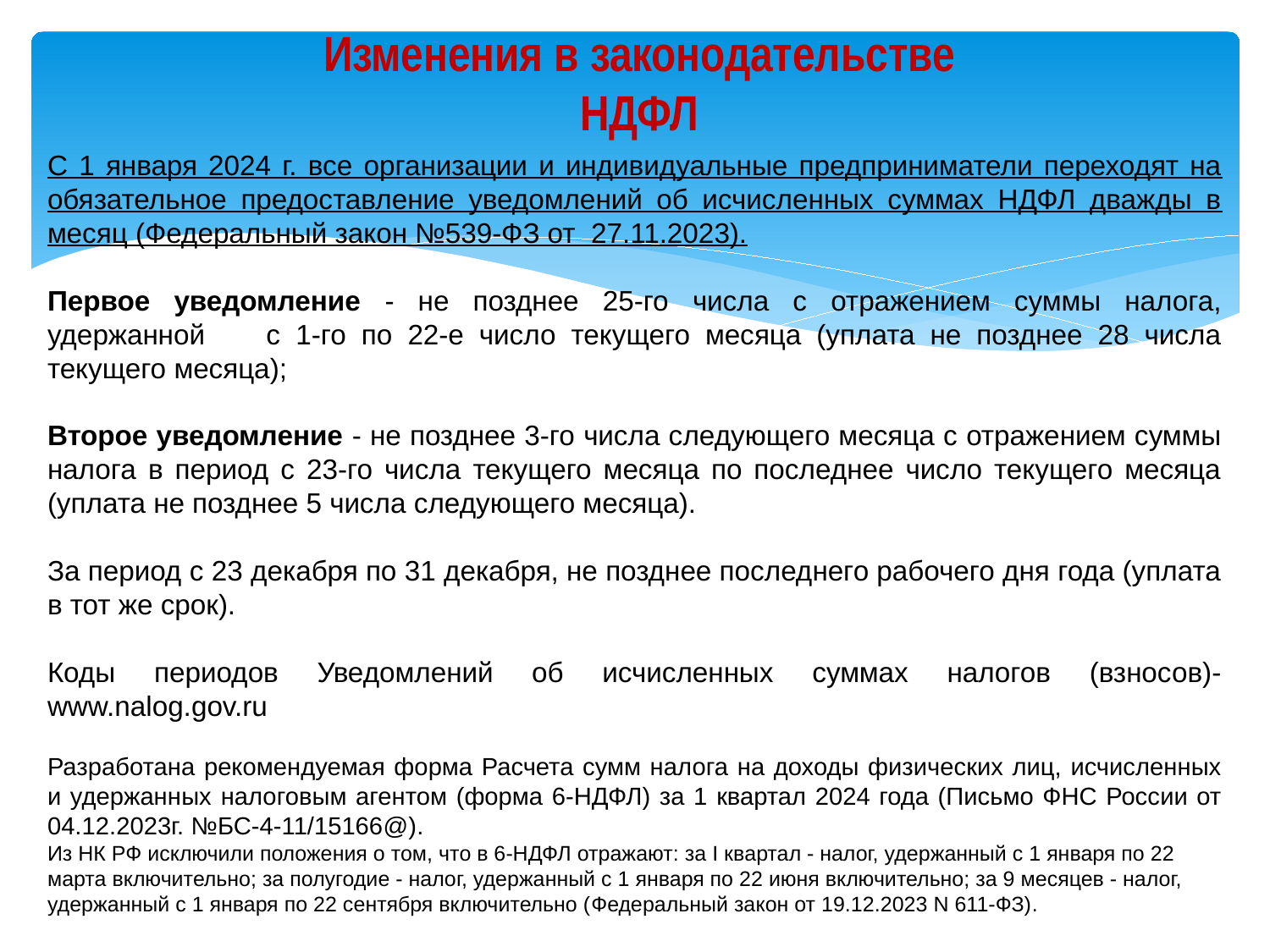

# Изменения в законодательстве НДФЛ

С 1 января 2024 г. все организации и индивидуальные предприниматели переходят на обязательное предоставление уведомлений об исчисленных суммах НДФЛ дважды в месяц (Федеральный закон №539-ФЗ от  27.11.2023).

Первое уведомление - не позднее 25-го числа с отражением суммы налога, удержанной    с 1-го по 22-е число текущего месяца (уплата не позднее 28 числа текущего месяца);

Второе уведомление - не позднее 3-го числа следующего месяца с отражением суммы налога в период с 23-го числа текущего месяца по последнее число текущего месяца (уплата не позднее 5 числа следующего месяца).

За период с 23 декабря по 31 декабря, не позднее последнего рабочего дня года (уплата в тот же срок).

Коды периодов Уведомлений об исчисленных суммах налогов (взносов)- www.nalog.gov.ru

Разработана рекомендуемая форма Расчета сумм налога на доходы физических лиц, исчисленных и удержанных налоговым агентом (форма 6-НДФЛ) за 1 квартал 2024 года (Письмо ФНС России от 04.12.2023г. №БС-4-11/15166@).
Из НК РФ исключили положения о том, что в 6-НДФЛ отражают: за I квартал - налог, удержанный с 1 января по 22 марта включительно; за полугодие - налог, удержанный с 1 января по 22 июня включительно; за 9 месяцев - налог, удержанный с 1 января по 22 сентября включительно (Федеральный закон от 19.12.2023 N 611-ФЗ).